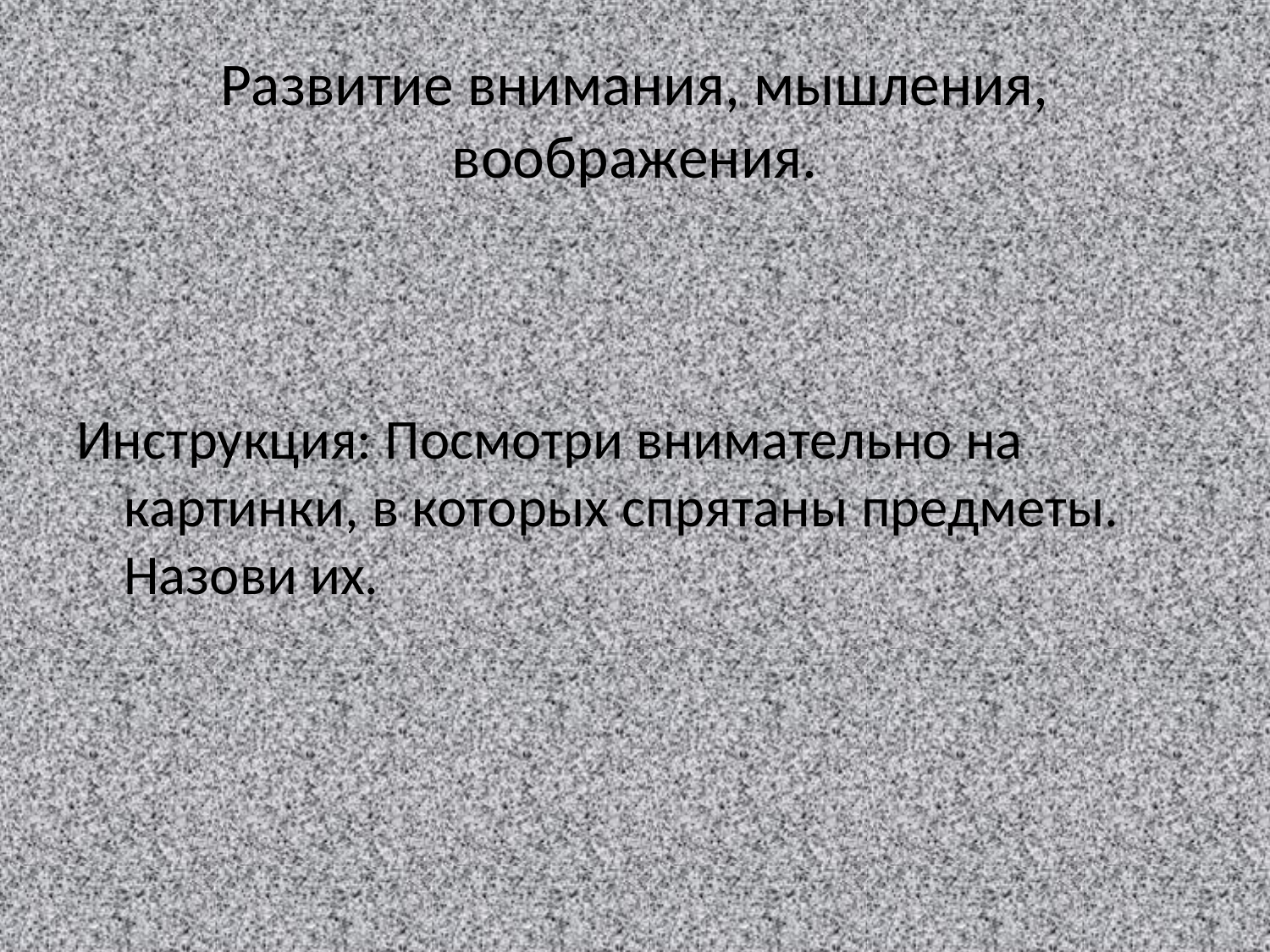

# Развитие внимания, мышления, воображения.
Инструкция: Посмотри внимательно на картинки, в которых спрятаны предметы. Назови их.